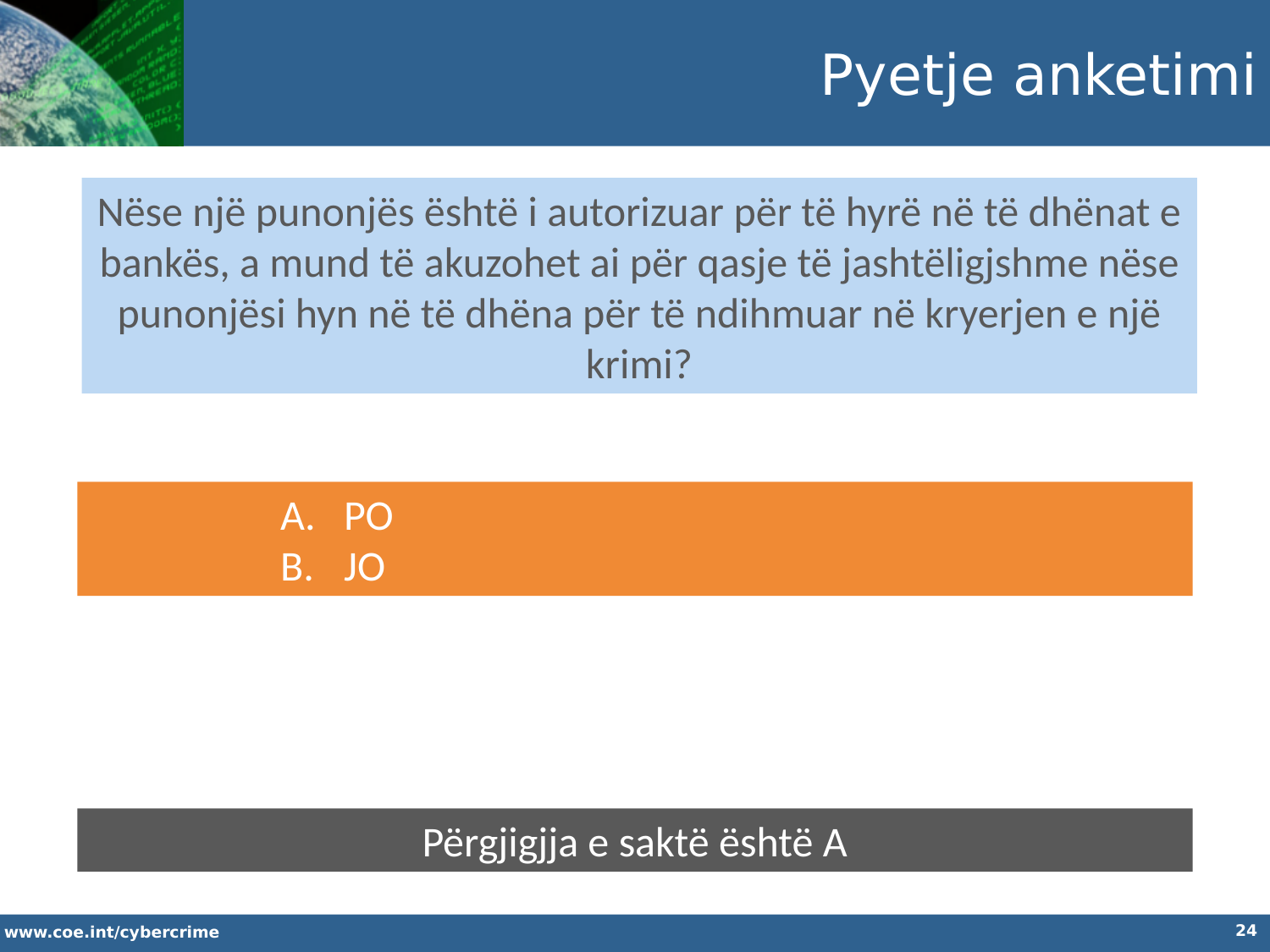

Pyetje anketimi
Nëse një punonjës është i autorizuar për të hyrë në të dhënat e bankës, a mund të akuzohet ai për qasje të jashtëligjshme nëse punonjësi hyn në të dhëna për të ndihmuar në kryerjen e një krimi?
PO
JO
Përgjigjja e saktë është A